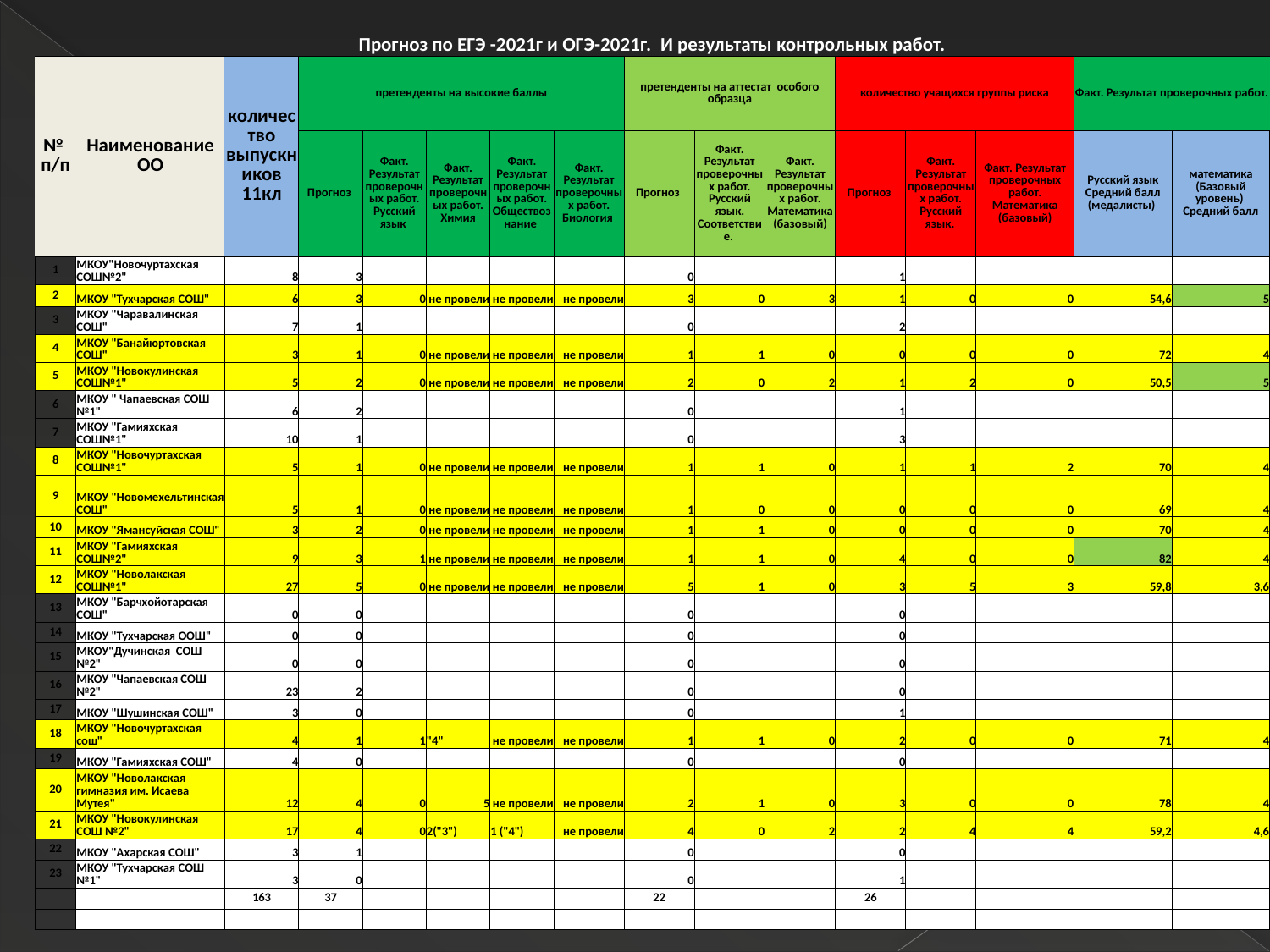

| Прогноз по ЕГЭ -2021г и ОГЭ-2021г. И результаты контрольных работ. |  |  |  |  |  |  |  |  |  |  |  |  |  |  |  |
| --- | --- | --- | --- | --- | --- | --- | --- | --- | --- | --- | --- | --- | --- | --- | --- |
| № п/п | Наименование ОО | количество выпускников 11кл | претенденты на высокие баллы |  |  |  |  | претенденты на аттестат особого образца |  |  | количество учащихся группы риска |  |  | Факт. Результат проверочных работ. |  |
|  |  |  | Прогноз | Факт. Результат проверочных работ. Русский язык | Факт. Результат проверочных работ. Химия | Факт. Результат проверочных работ. Обществознание | Факт. Результат проверочных работ. Биология | Прогноз | Факт. Результат проверочных работ. Русский язык. Соответствие. | Факт. Результат проверочных работ. Математика (базовый) | Прогноз | Факт. Результат проверочных работ. Русский язык. | Факт. Результат проверочных работ. Математика (базовый) | Русский язык Средний балл (медалисты) | математика (Базовый уровень) Средний балл |
| 1 | МКОУ"Новочуртахская СОШ№2" | 8 | 3 |  |  |  |  | 0 |  |  | 1 |  |  |  |  |
| 2 | МКОУ "Тухчарская СОШ" | 6 | 3 | 0 | не провели | не провели | не провели | 3 | 0 | 3 | 1 | 0 | 0 | 54,6 | 5 |
| 3 | МКОУ "Чаравалинская СОШ" | 7 | 1 |  |  |  |  | 0 |  |  | 2 |  |  |  |  |
| 4 | МКОУ "Банайюртовская СОШ" | 3 | 1 | 0 | не провели | не провели | не провели | 1 | 1 | 0 | 0 | 0 | 0 | 72 | 4 |
| 5 | МКОУ "Новокулинская СОШ№1" | 5 | 2 | 0 | не провели | не провели | не провели | 2 | 0 | 2 | 1 | 2 | 0 | 50,5 | 5 |
| 6 | МКОУ " Чапаевская СОШ №1" | 6 | 2 |  |  |  |  | 0 |  |  | 1 |  |  |  |  |
| 7 | МКОУ "Гамияхская СОШ№1" | 10 | 1 |  |  |  |  | 0 |  |  | 3 |  |  |  |  |
| 8 | МКОУ "Новочуртахская СОШ№1" | 5 | 1 | 0 | не провели | не провели | не провели | 1 | 1 | 0 | 1 | 1 | 2 | 70 | 4 |
| 9 | МКОУ "Новомехельтинская СОШ" | 5 | 1 | 0 | не провели | не провели | не провели | 1 | 0 | 0 | 0 | 0 | 0 | 69 | 4 |
| 10 | МКОУ "Ямансуйская СОШ" | 3 | 2 | 0 | не провели | не провели | не провели | 1 | 1 | 0 | 0 | 0 | 0 | 70 | 4 |
| 11 | МКОУ "Гамияхская СОШ№2" | 9 | 3 | 1 | не провели | не провели | не провели | 1 | 1 | 0 | 4 | 0 | 0 | 82 | 4 |
| 12 | МКОУ "Новолакская СОШ№1" | 27 | 5 | 0 | не провели | не провели | не провели | 5 | 1 | 0 | 3 | 5 | 3 | 59,8 | 3,6 |
| 13 | МКОУ "Барчхойотарская СОШ" | 0 | 0 |  |  |  |  | 0 |  |  | 0 |  |  |  |  |
| 14 | МКОУ "Тухчарская ООШ" | 0 | 0 |  |  |  |  | 0 |  |  | 0 |  |  |  |  |
| 15 | МКОУ"Дучинская СОШ №2" | 0 | 0 |  |  |  |  | 0 |  |  | 0 |  |  |  |  |
| 16 | МКОУ "Чапаевская СОШ №2" | 23 | 2 |  |  |  |  | 0 |  |  | 0 |  |  |  |  |
| 17 | МКОУ "Шушинская СОШ" | 3 | 0 |  |  |  |  | 0 |  |  | 1 |  |  |  |  |
| 18 | МКОУ "Новочуртахская сош" | 4 | 1 | 1 | "4" | не провели | не провели | 1 | 1 | 0 | 2 | 0 | 0 | 71 | 4 |
| 19 | МКОУ "Гамияхская СОШ" | 4 | 0 |  |  |  |  | 0 |  |  | 0 |  |  |  |  |
| 20 | МКОУ "Новолакская гимназия им. Исаева Мутея" | 12 | 4 | 0 | 5 | не провели | не провели | 2 | 1 | 0 | 3 | 0 | 0 | 78 | 4 |
| 21 | МКОУ "Новокулинская СОШ №2" | 17 | 4 | 0 | 2("3") | 1 ("4") | не провели | 4 | 0 | 2 | 2 | 4 | 4 | 59,2 | 4,6 |
| 22 | МКОУ "Ахарская СОШ" | 3 | 1 |  |  |  |  | 0 |  |  | 0 |  |  |  |  |
| 23 | МКОУ "Тухчарская СОШ №1" | 3 | 0 |  |  |  |  | 0 |  |  | 1 |  |  |  |  |
|  |  | 163 | 37 |  |  |  |  | 22 |  |  | 26 |  |  |  |  |
|  |  |  |  |  |  |  |  |  |  |  |  |  |  |  |  |
|  |  |  |  |  |  |  |  |  |  |  |  |  |  |  |  |